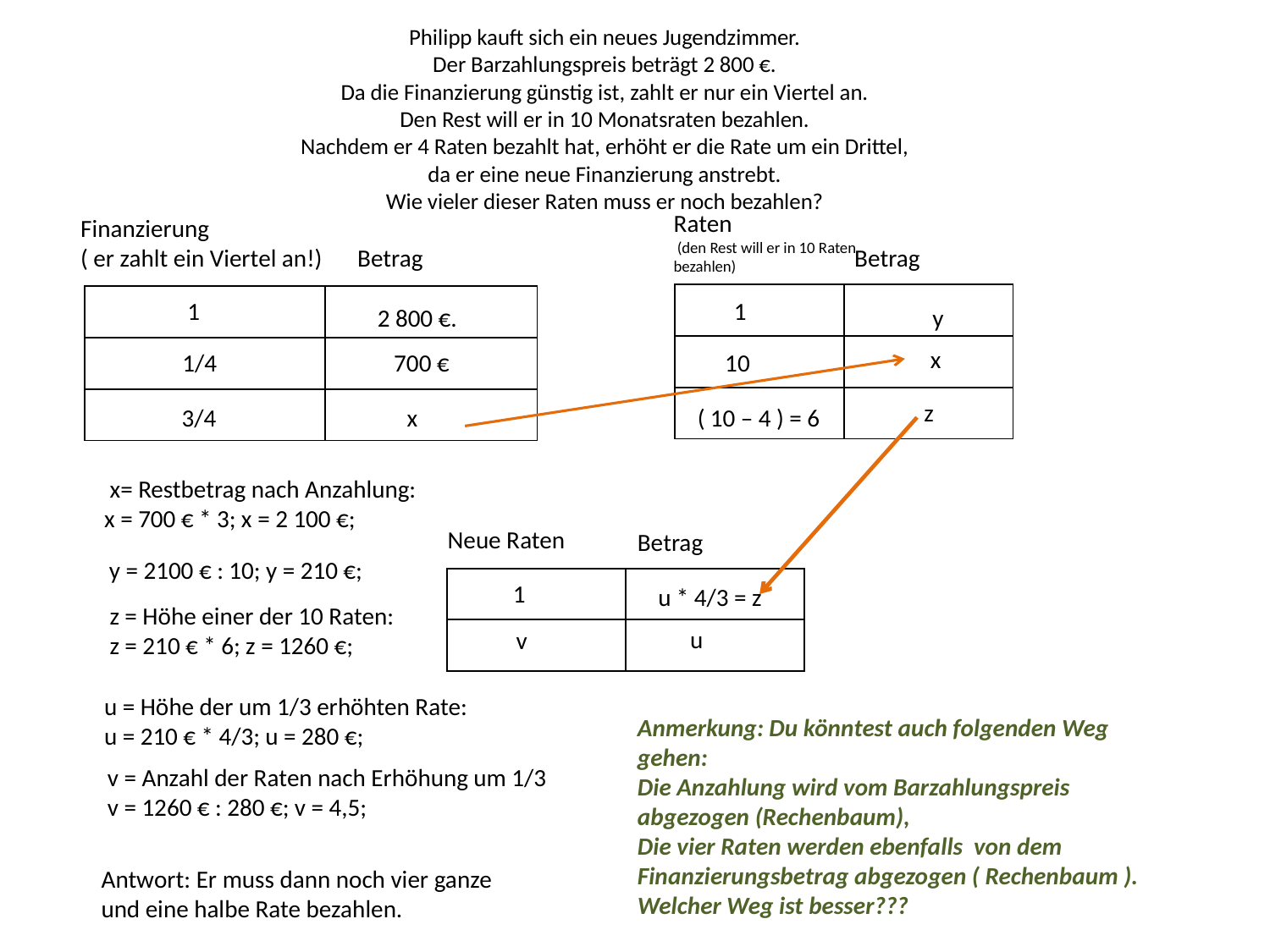

# Philipp kauft sich ein neues Jugendzimmer. Der Barzahlungspreis beträgt 2 800 €. Da die Finanzierung günstig ist, zahlt er nur ein Viertel an. Den Rest will er in 10 Monatsraten bezahlen. Nachdem er 4 Raten bezahlt hat, erhöht er die Rate um ein Drittel, da er eine neue Finanzierung anstrebt. Wie vieler dieser Raten muss er noch bezahlen?
Raten
 (den Rest will er in 10 Raten bezahlen)
Finanzierung
( er zahlt ein Viertel an!)

Betrag
Betrag
|  |  |
| --- | --- |
|  |  |
|  |  |
|  |  |
| --- | --- |
|  |  |
|  |  |
1
   1
2 800 €.
          y
      x
1/4
   700 €
     10
   z
     3/4
         x
( 10 – 4 ) = 6
 x= Restbetrag nach Anzahlung:
x = 700 € * 3; x = 2 100 €;
Neue Raten
Betrag
 y = 2100 € : 10; y = 210 €;
  u * 4/3 = z
|  |  |
| --- | --- |
|  |  |
 1
 z = Höhe einer der 10 Raten:
 z = 210 € * 6; z = 1260 €;
u
     v
u = Höhe der um 1/3 erhöhten Rate:
u = 210 € * 4/3; u = 280 €;
Anmerkung: Du könntest auch folgenden Weg gehen:
Die Anzahlung wird vom Barzahlungspreis abgezogen (Rechenbaum),
Die vier Raten werden ebenfalls  von dem Finanzierungsbetrag abgezogen ( Rechenbaum ).
Welcher Weg ist besser???
 v = Anzahl der Raten nach Erhöhung um 1/3
 v = 1260 € : 280 €; v = 4,5;
Antwort: Er muss dann noch vier ganze und eine halbe Rate bezahlen.